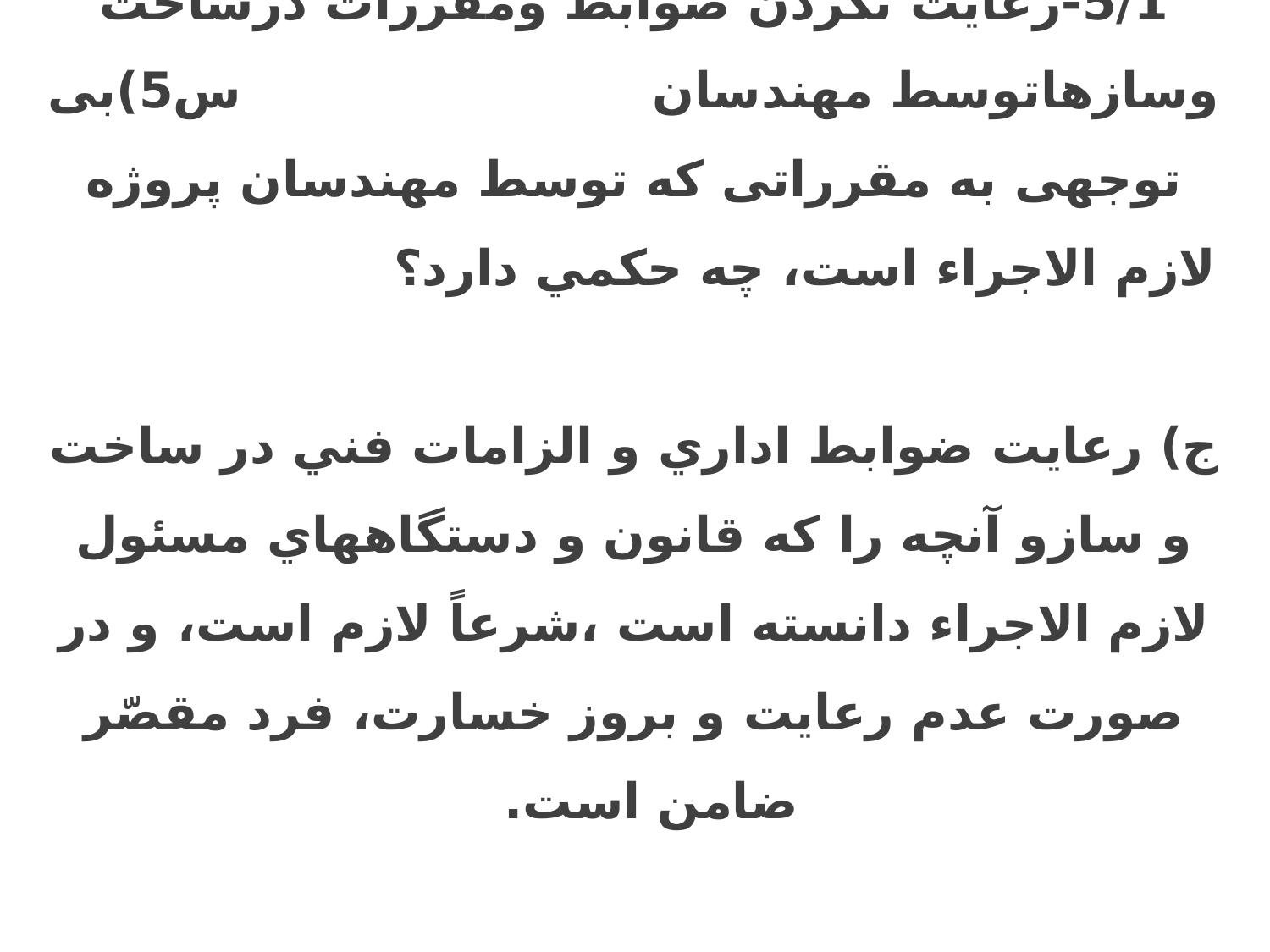

5/1-رعایت نکردن ضوابط ومقررات درساخت وسازهاتوسط مهندسان                        س5)بی توجهی به مقرراتی که توسط مهندسان پروژه لازم الاجراء است، چه حكمي دارد؟
ج) رعایت ضوابط اداري و الزامات فني در ساخت و سازو آنچه را كه قانون و دستگاههاي مسئول لازم الاجراء دانسته است ،شرعاً لازم است، و در صورت عدم رعايت و بروز خسارت، فرد مقصّر ضامن است.